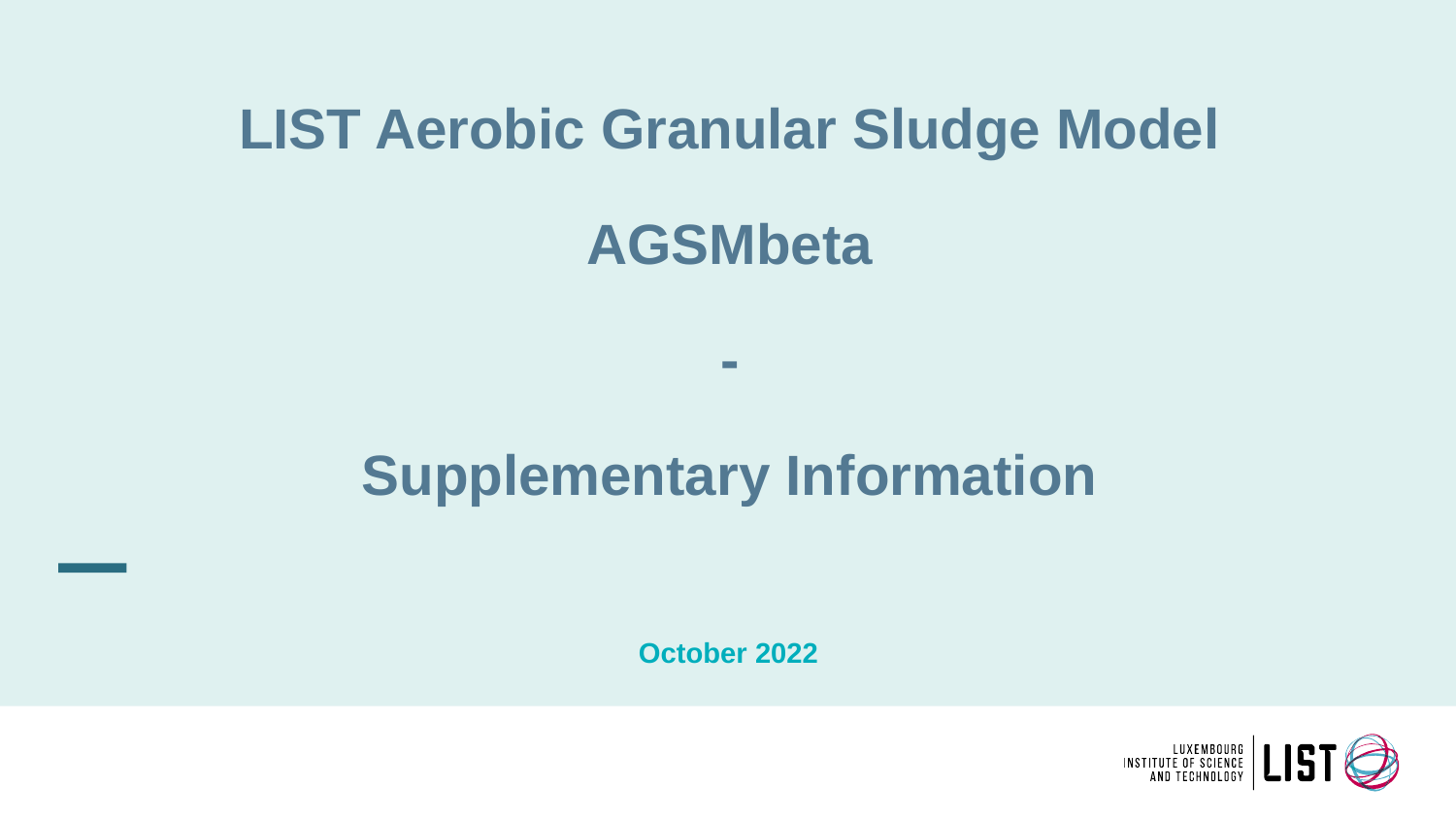

# LIST Aerobic Granular Sludge Model AGSMbeta - Supplementary Information

October 2022